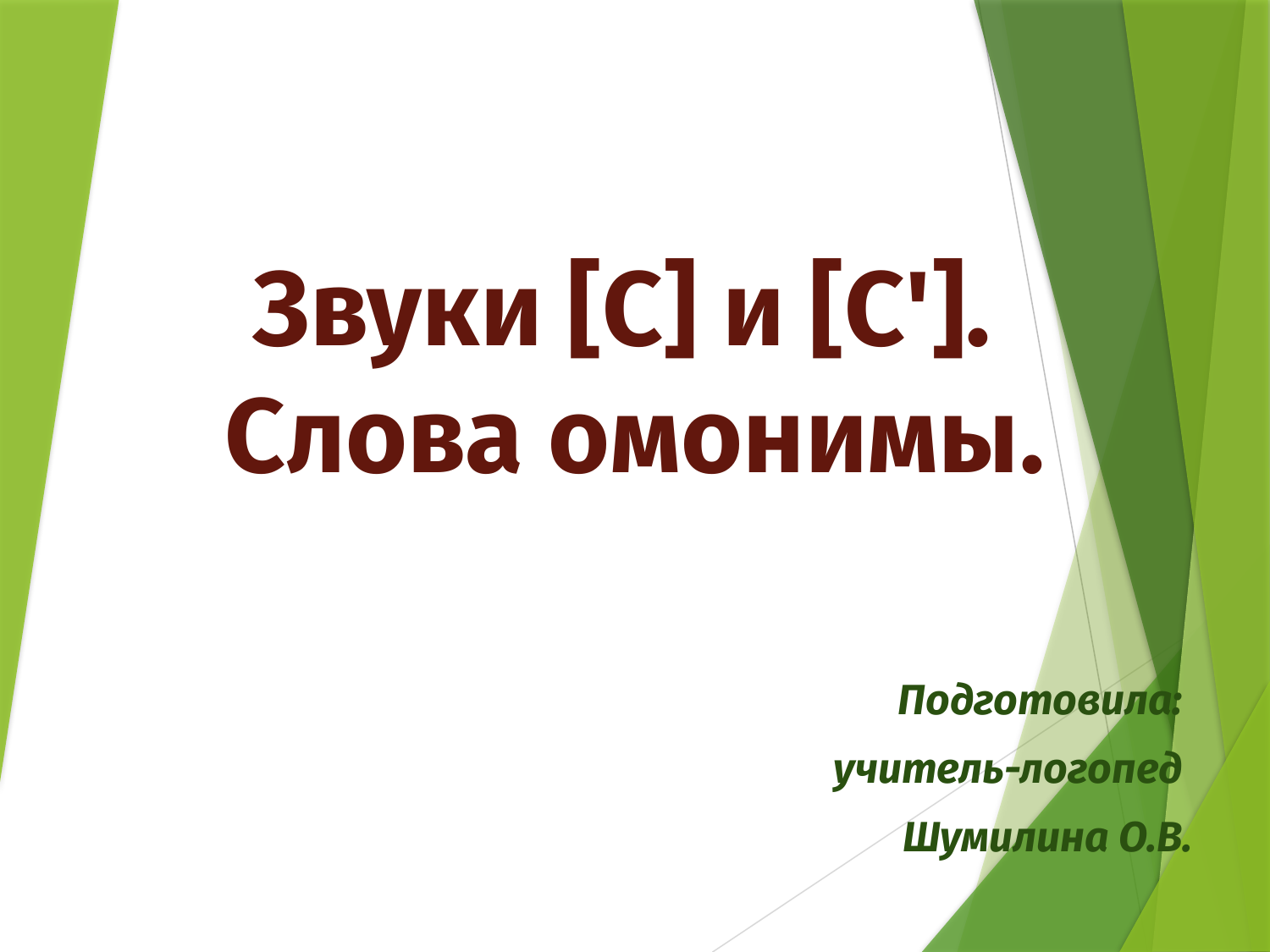

# Звуки [С] и [С'].  Слова омонимы.
Подготовила:
учитель-логопед
Шумилина О.В.